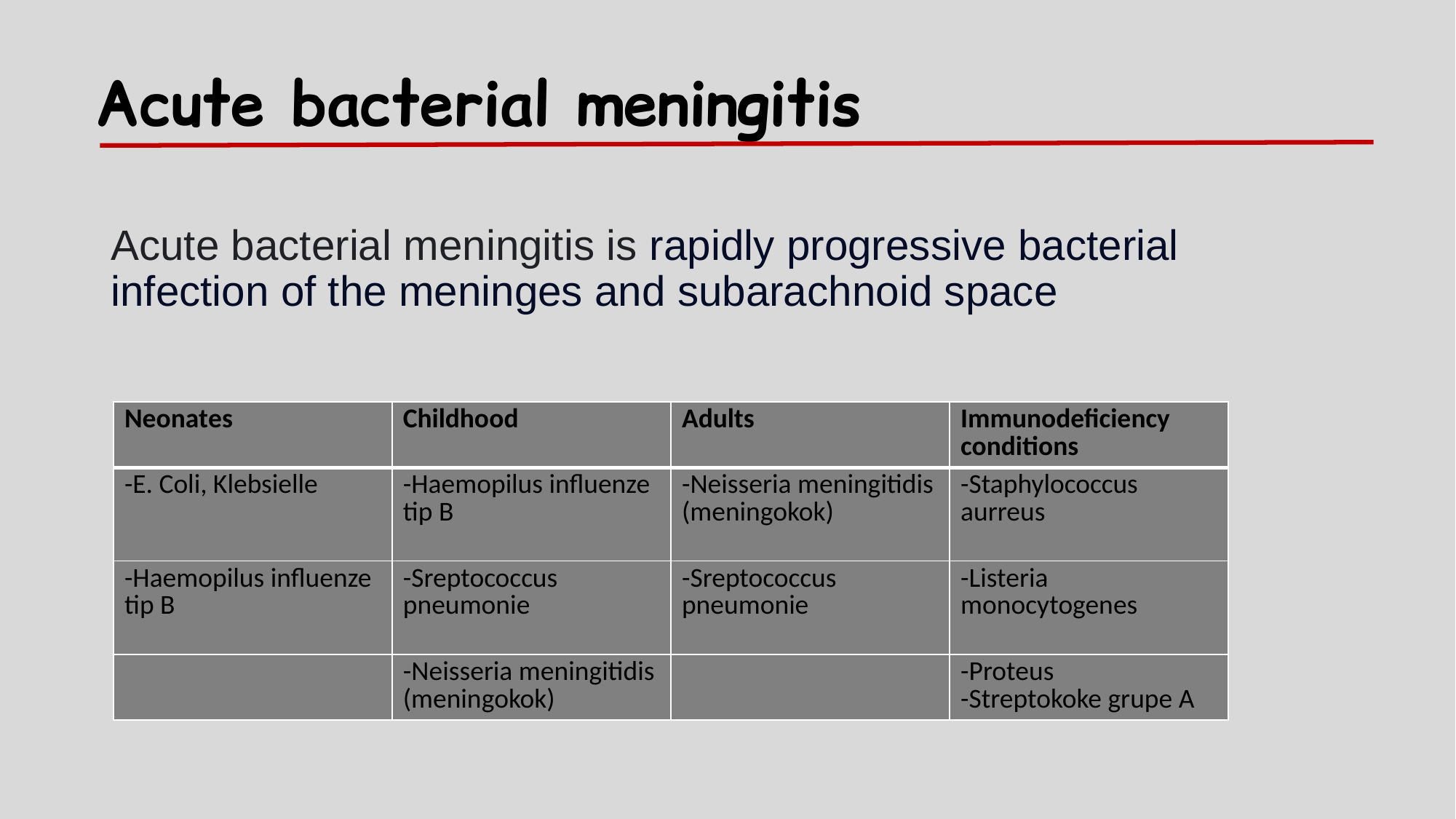

# Acute bacterial meningitis
Acute bacterial meningitis is rapidly progressive bacterial infection of the meninges and subarachnoid space
| Neonates | Childhood | Adults | Immunodeficiency conditions |
| --- | --- | --- | --- |
| -E. Coli, Klebsielle | -Haemopilus influenze tip B | -Neisseria meningitidis (meningokok) | -Staphylococcus aurreus |
| -Haemopilus influenze tip B | -Sreptococcus pneumonie | -Sreptococcus pneumonie | -Listeria monocytogenes |
|  | -Neisseria meningitidis (meningokok) |  | -Proteus -Streptokoke grupe A |